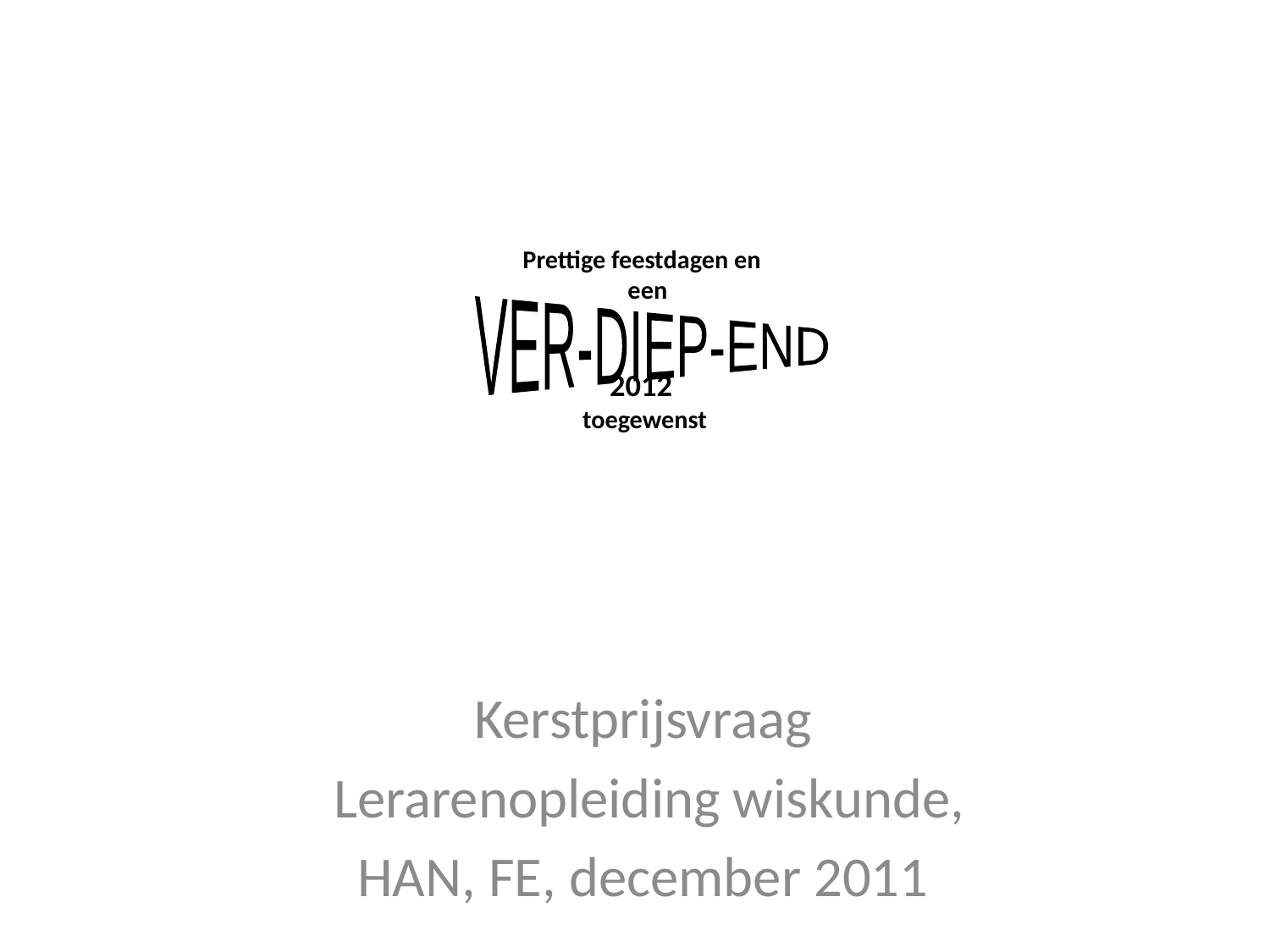

# Prettige feestdagen en een 2012 toegewenst
VER-DIEP-END
Kerstprijsvraag
Lerarenopleiding wiskunde,
HAN, FE, december 2011